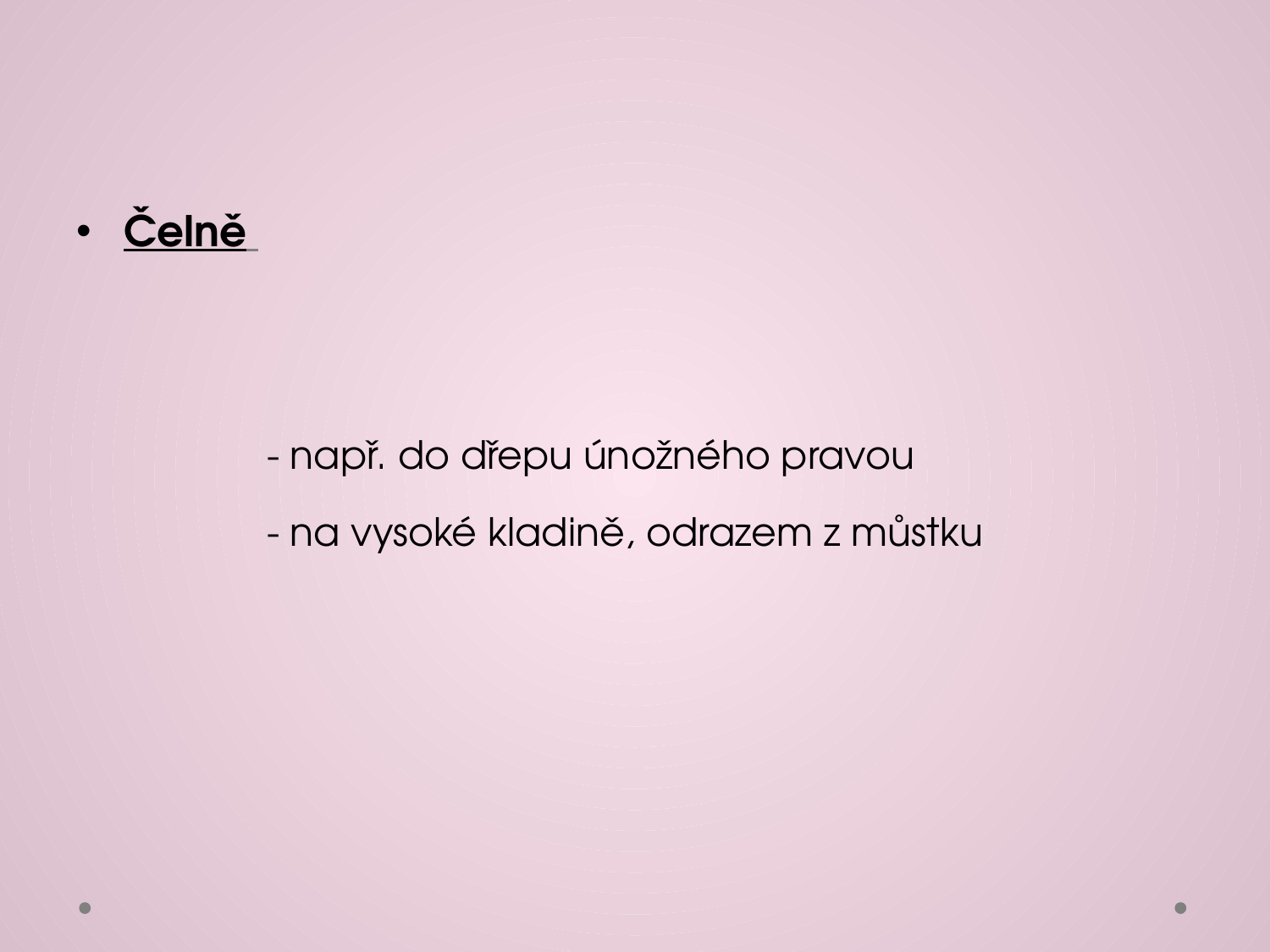

Čelně

- např. do dřepu únožného pravou
- na vysoké kladině, odrazem z můstku